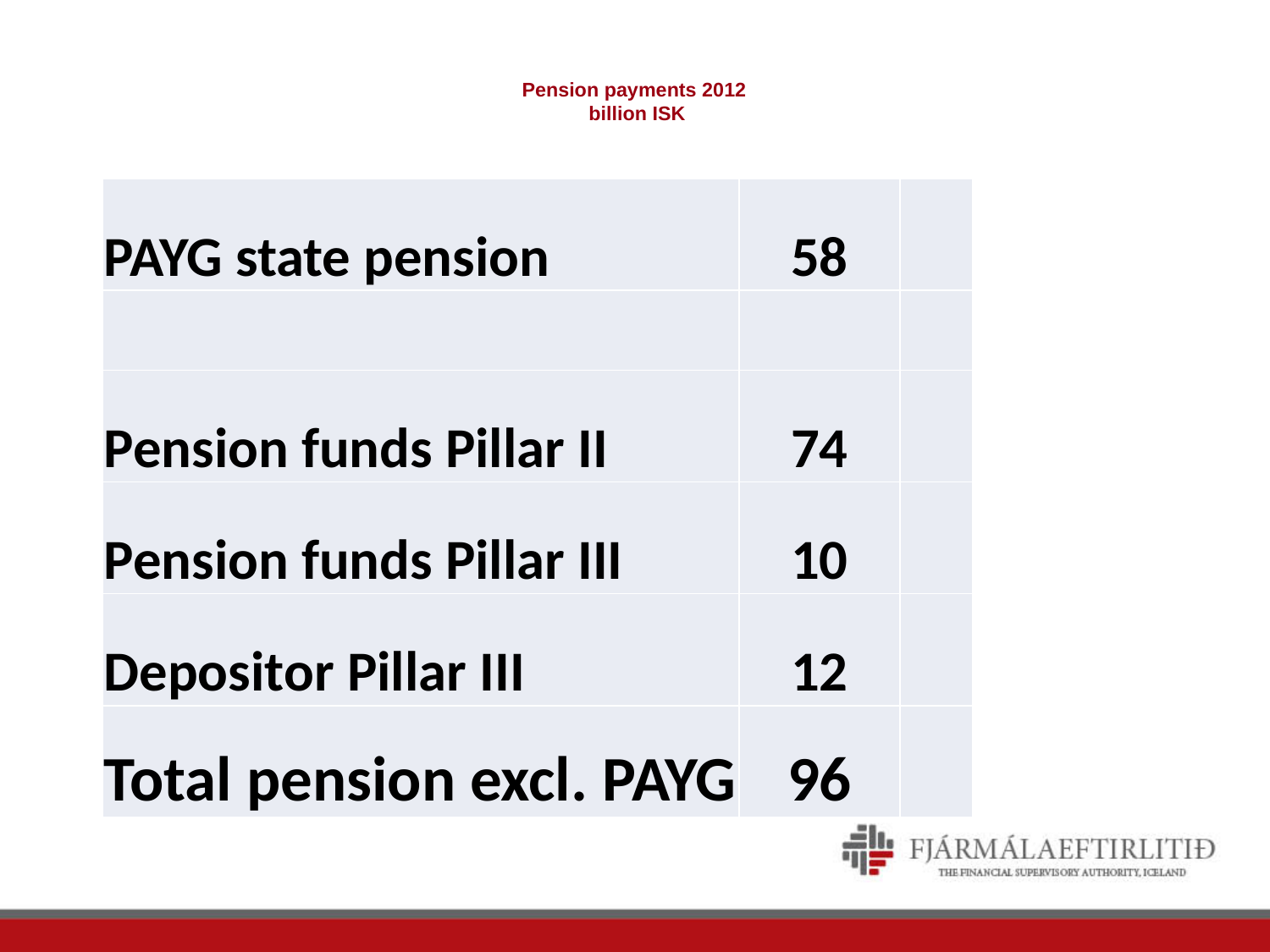

# Pension payments 2012 billion ISK
| PAYG state pension | 58 |  |
| --- | --- | --- |
|  |  |  |
| Pension funds Pillar II | 74 |  |
| Pension funds Pillar III | 10 |  |
| Depositor Pillar III | 12 |  |
| Total pension excl. PAYG | 96 |  |